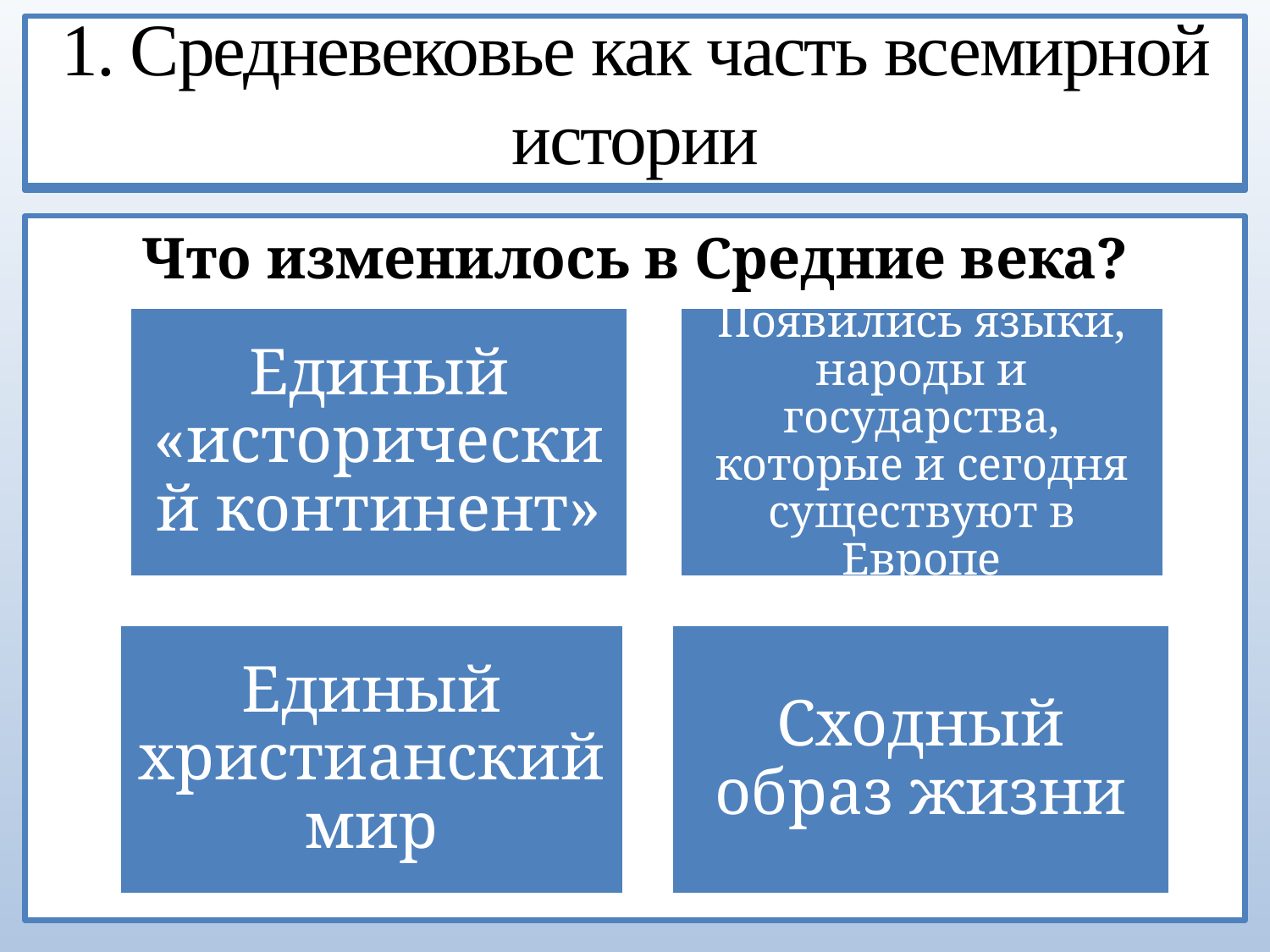

1. Средневековье как часть всемирной истории
# 1. Средневековье как часть всемирной истории
Что изменилось в Средние века?
Единый «исторический континент»
Появились языки, народы и государства, которые и сегодня существуют в Европе
Единый христианский мир
Сходный образ жизни